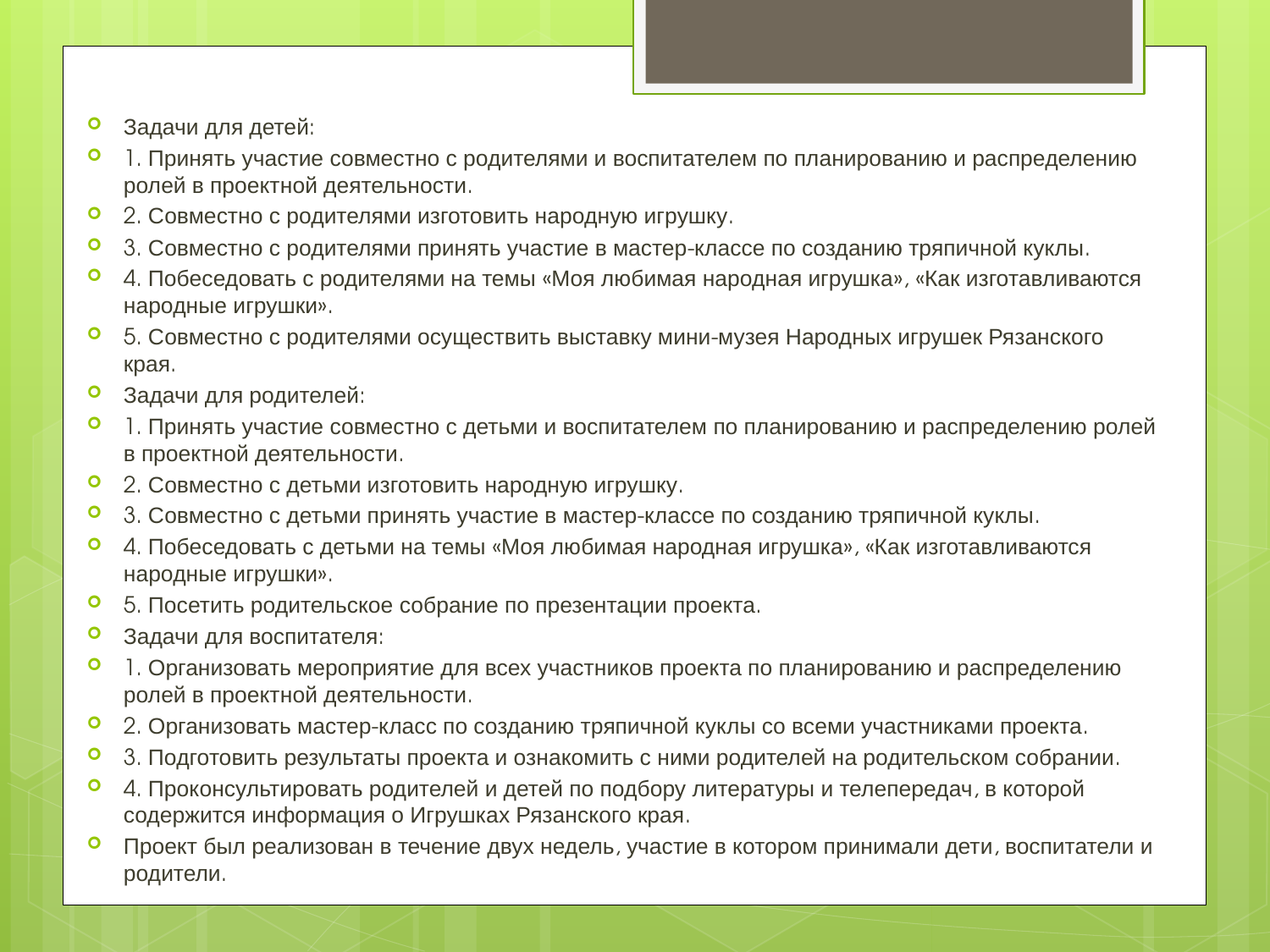

Задачи для детей:
1. Принять участие совместно с родителями и воспитателем по планированию и распределению ролей в проектной деятельности.
2. Совместно с родителями изготовить народную игрушку.
3. Совместно с родителями принять участие в мастер-классе по созданию тряпичной куклы.
4. Побеседовать с родителями на темы «Моя любимая народная игрушка», «Как изготавливаются народные игрушки».
5. Совместно с родителями осуществить выставку мини-музея Народных игрушек Рязанского края.
Задачи для родителей:
1. Принять участие совместно с детьми и воспитателем по планированию и распределению ролей в проектной деятельности.
2. Совместно с детьми изготовить народную игрушку.
3. Совместно с детьми принять участие в мастер-классе по созданию тряпичной куклы.
4. Побеседовать с детьми на темы «Моя любимая народная игрушка», «Как изготавливаются народные игрушки».
5. Посетить родительское собрание по презентации проекта.
Задачи для воспитателя:
1. Организовать мероприятие для всех участников проекта по планированию и распределению ролей в проектной деятельности.
2. Организовать мастер-класс по созданию тряпичной куклы со всеми участниками проекта.
3. Подготовить результаты проекта и ознакомить с ними родителей на родительском собрании.
4. Проконсультировать родителей и детей по подбору литературы и телепередач, в которой содержится информация о Игрушках Рязанского края.
Проект был реализован в течение двух недель, участие в котором принимали дети, воспитатели и родители.